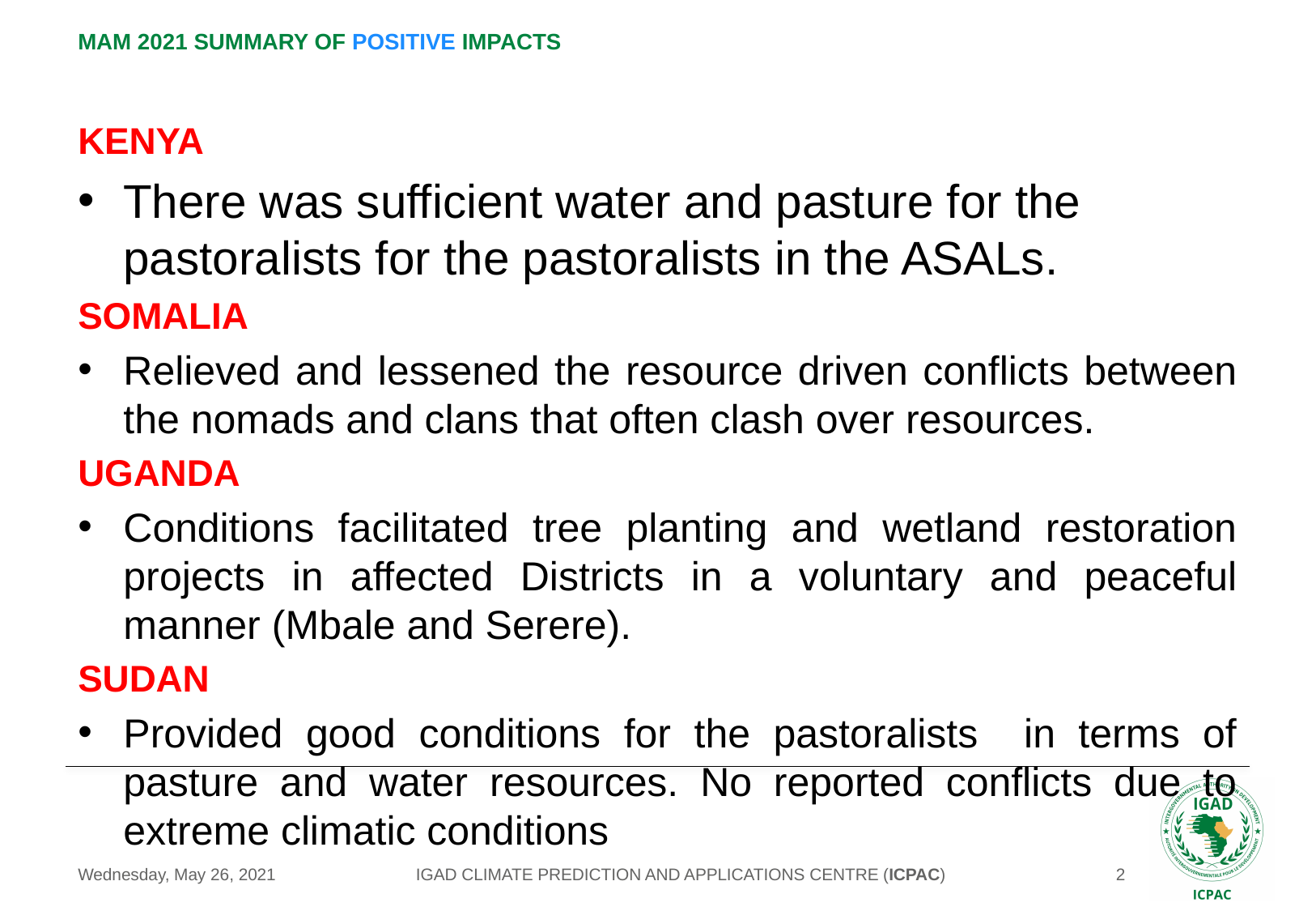

# mam 2021 summary of positive IMPACTS
KENYA
There was sufficient water and pasture for the pastoralists for the pastoralists in the ASALs.
SOMALIA
Relieved and lessened the resource driven conflicts between the nomads and clans that often clash over resources.
UGANDA
Conditions facilitated tree planting and wetland restoration projects in affected Districts in a voluntary and peaceful manner (Mbale and Serere).
SUDAN
Provided good conditions for the pastoralists  in terms of pasture and water resources. No reported conflicts due to extreme climatic conditions

IGAD CLIMATE PREDICTION AND APPLICATIONS CENTRE (ICPAC)
Wednesday, May 26, 2021
2